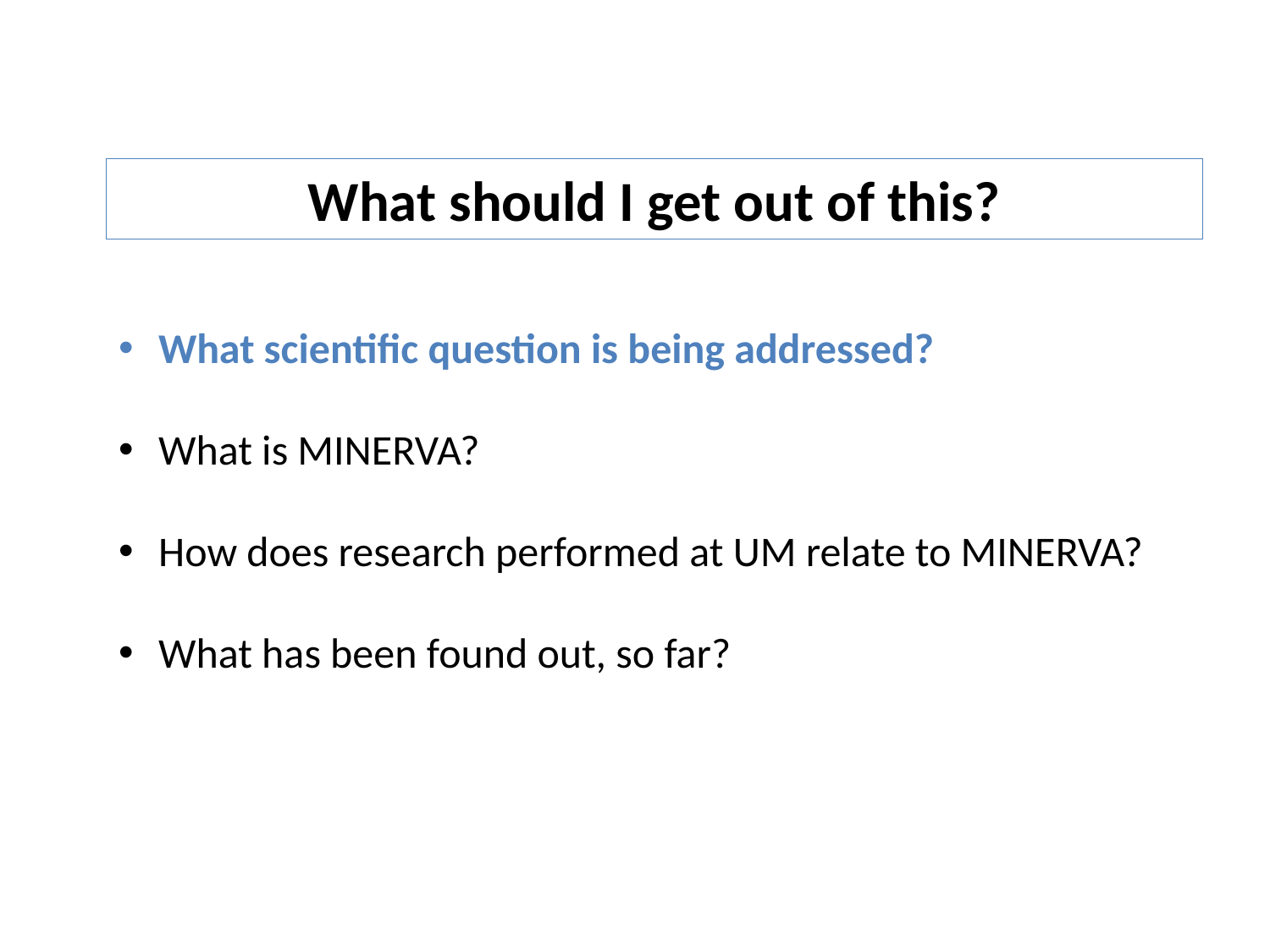

What should I get out of this?
What scientific question is being addressed?

What is MINERVA?

How does research performed at UM relate to MINERVA?

What has been found out, so far?